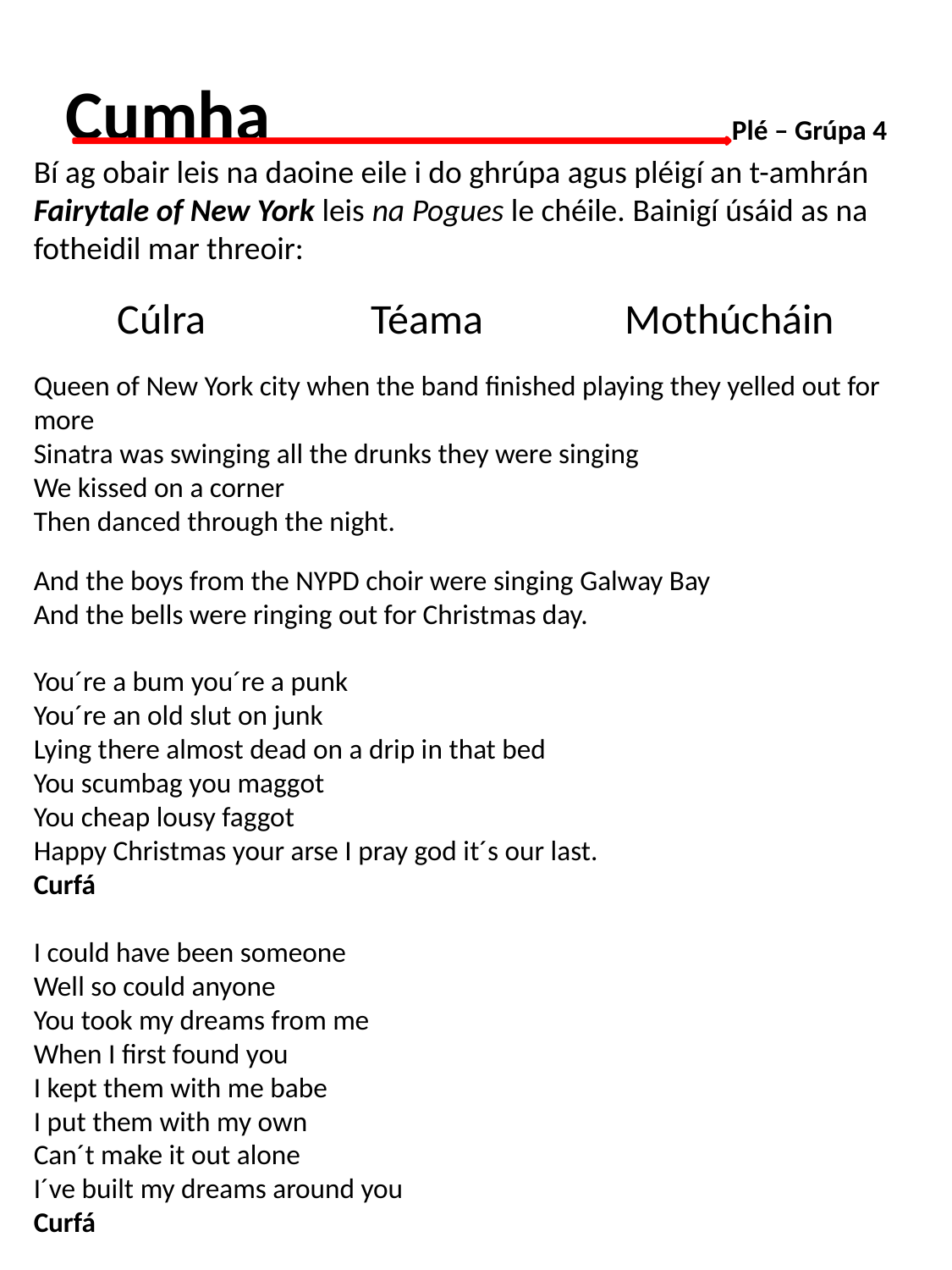

Cumha	           		  Plé – Grúpa 4

Bí ag obair leis na daoine eile i do ghrúpa agus pléigí an t-amhrán Fairytale of New York leis na Pogues le chéile. Bainigí úsáid as na fotheidil mar threoir:

Cúlra		Téama		Mothúcháin
Queen of New York city when the band finished playing they yelled out for more
Sinatra was swinging all the drunks they were singing
We kissed on a corner
Then danced through the night.
And the boys from the NYPD choir were singing Galway Bay
And the bells were ringing out for Christmas day.
You´re a bum you´re a punk
You´re an old slut on junk
Lying there almost dead on a drip in that bed
You scumbag you maggot
You cheap lousy faggot
Happy Christmas your arse I pray god it´s our last.
Curfá
I could have been someone
Well so could anyone
You took my dreams from me
When I first found you
I kept them with me babe
I put them with my own
Can´t make it out alone
I´ve built my dreams around you
Curfá